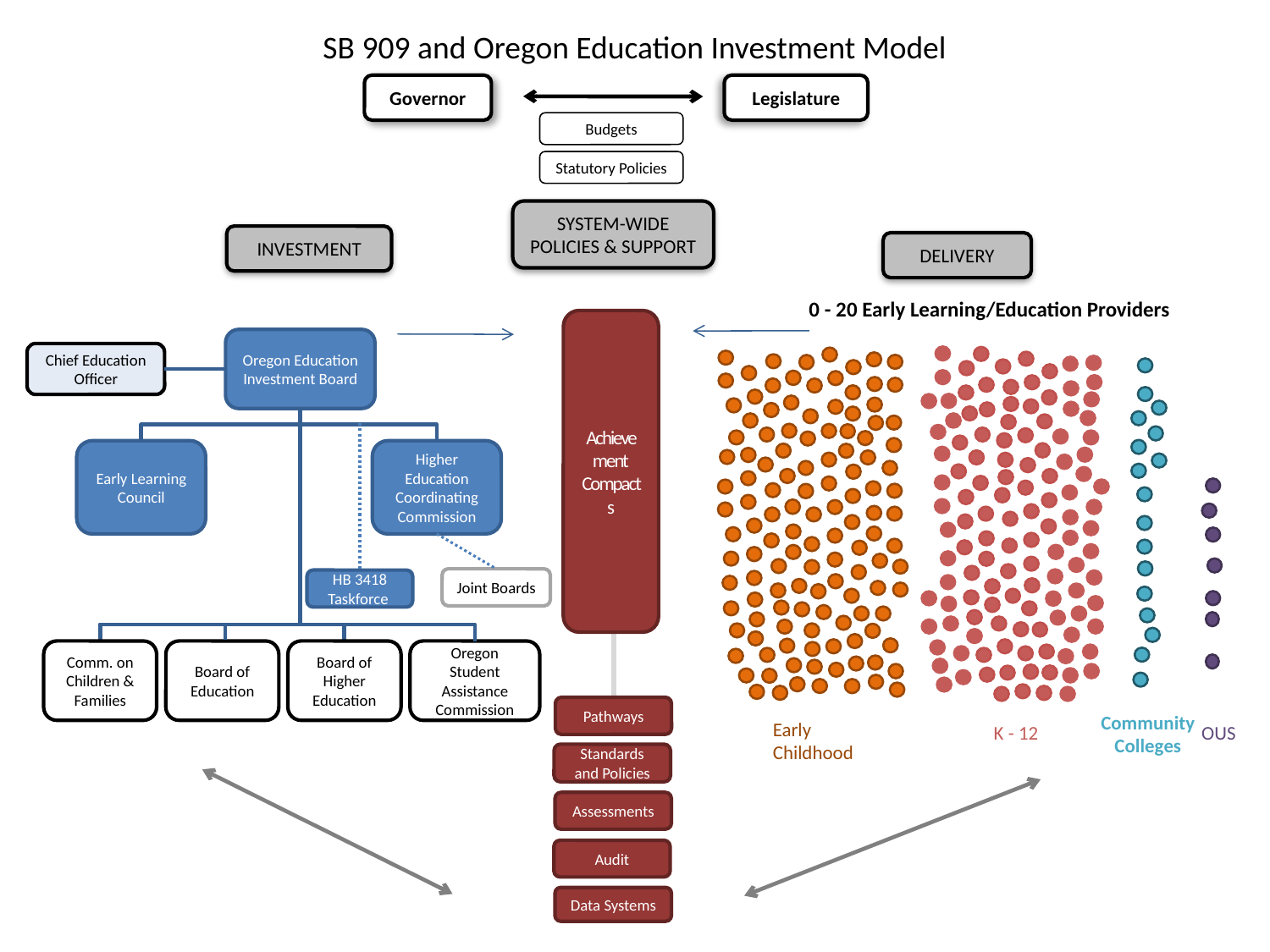

SB 909 and Oregon Education Investment Model
Governor
Legislature
Budgets
Statutory Policies
SYSTEM-WIDE
POLICIES & SUPPORT
INVESTMENT
DELIVERY
0 - 20 Early Learning/Education Providers
Achievement
Compacts
Oregon Education Investment Board
Chief Education Officer

Early Learning Council
Higher Education Coordinating Commission

Joint Boards
HB 3418 Taskforce

Comm. on Children & Families
Board of Education
Board of Higher Education
Oregon Student Assistance Commission

Pathways
Standards and Policies
Assessments
Audit
Data Systems
Community Colleges
Early Childhood
K - 12
OUS